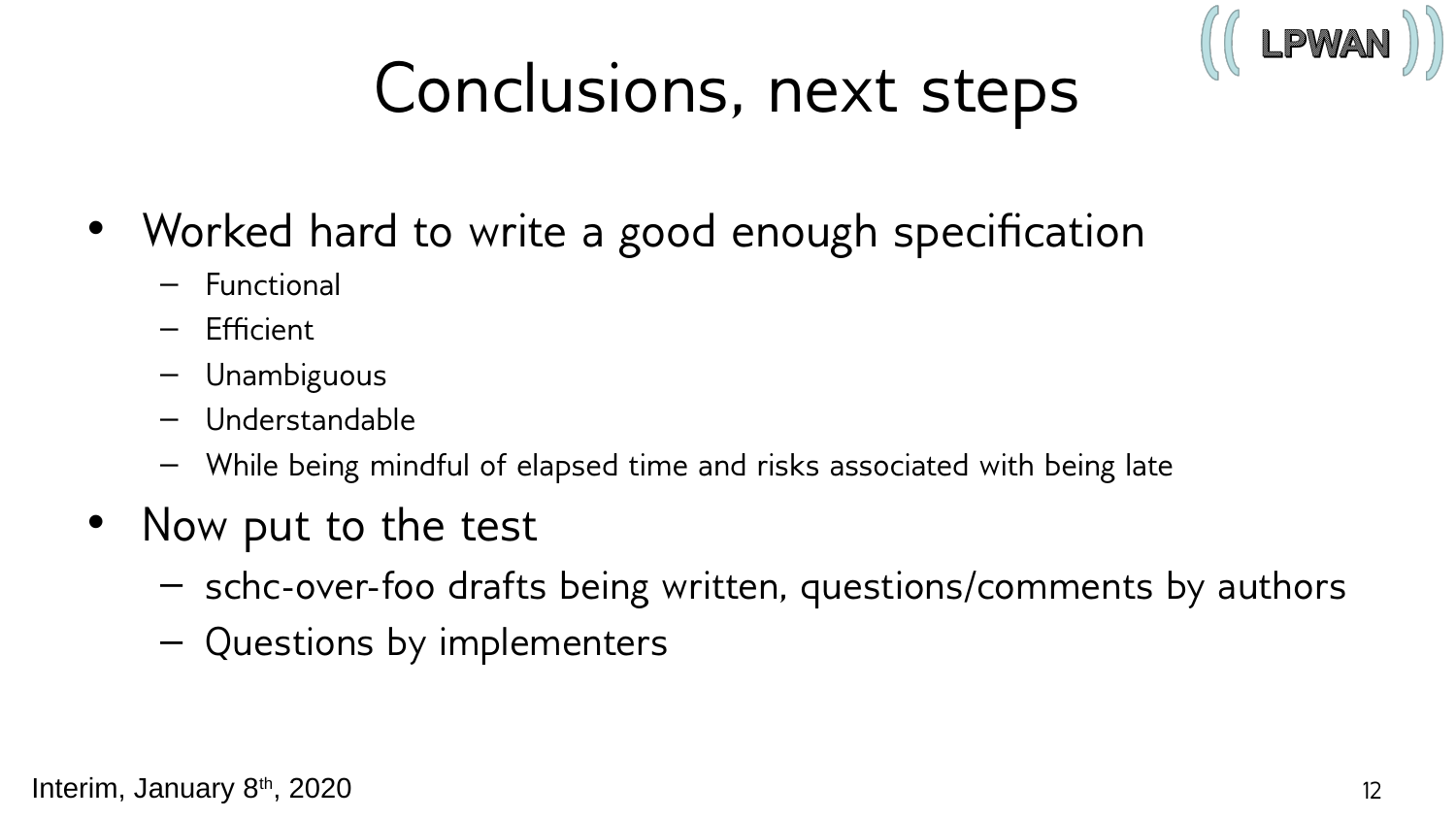

# Conclusions, next steps
Worked hard to write a good enough specification
Functional
Efficient
Unambiguous
Understandable
While being mindful of elapsed time and risks associated with being late
Now put to the test
schc-over-foo drafts being written, questions/comments by authors
Questions by implementers

12